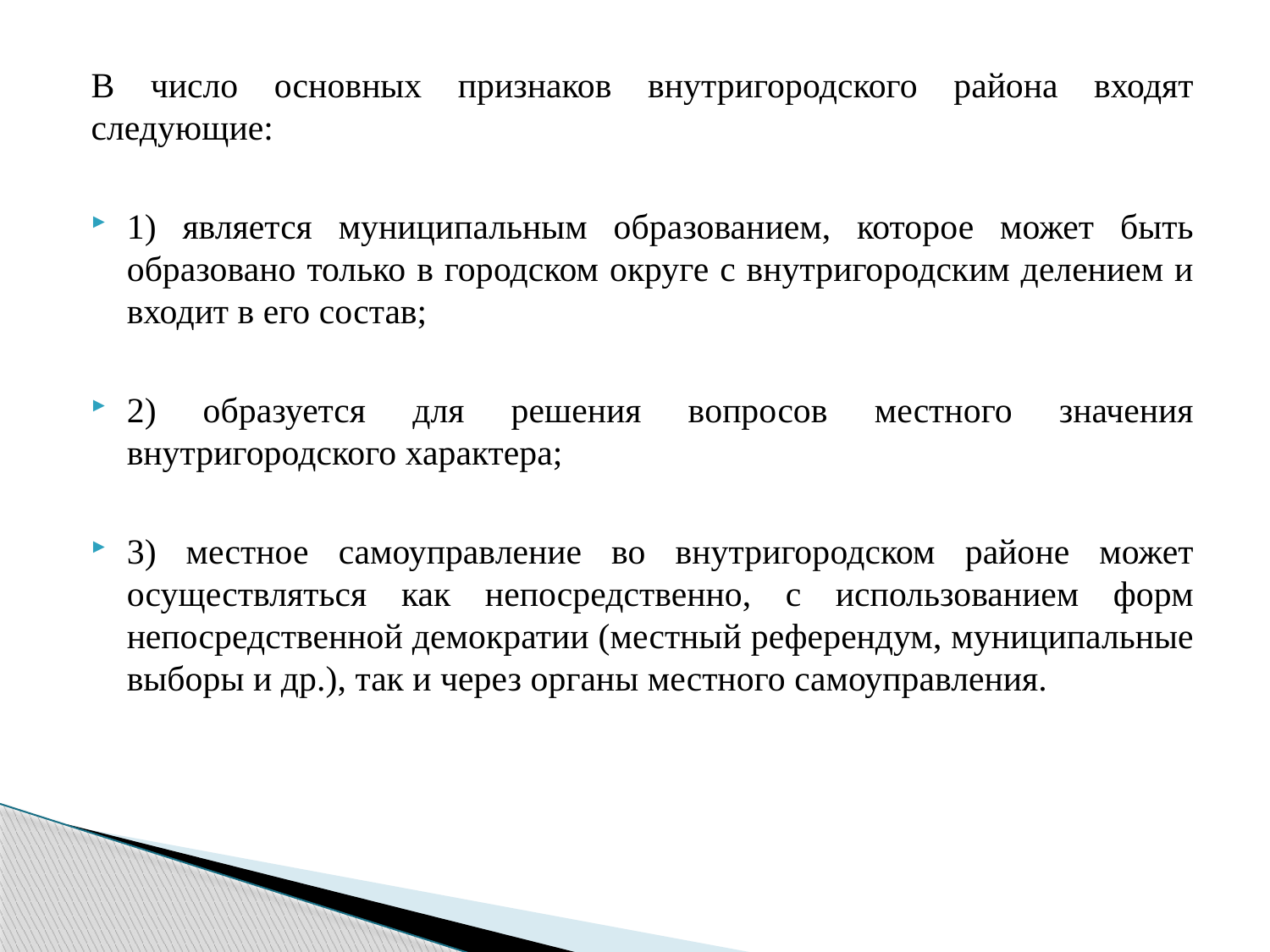

В число основных признаков внутригородского района входят следующие:

1) является муниципальным образованием, которое может быть образовано только в городском округе с внутригородским делением и входит в его состав;

2) образуется для решения вопросов местного значения внутригородского характера;

3) местное самоуправление во внутригородском районе может осуществляться как непосредственно, с использованием форм непосредственной демократии (местный референдум, муниципальные выборы и др.), так и через органы местного самоуправления.